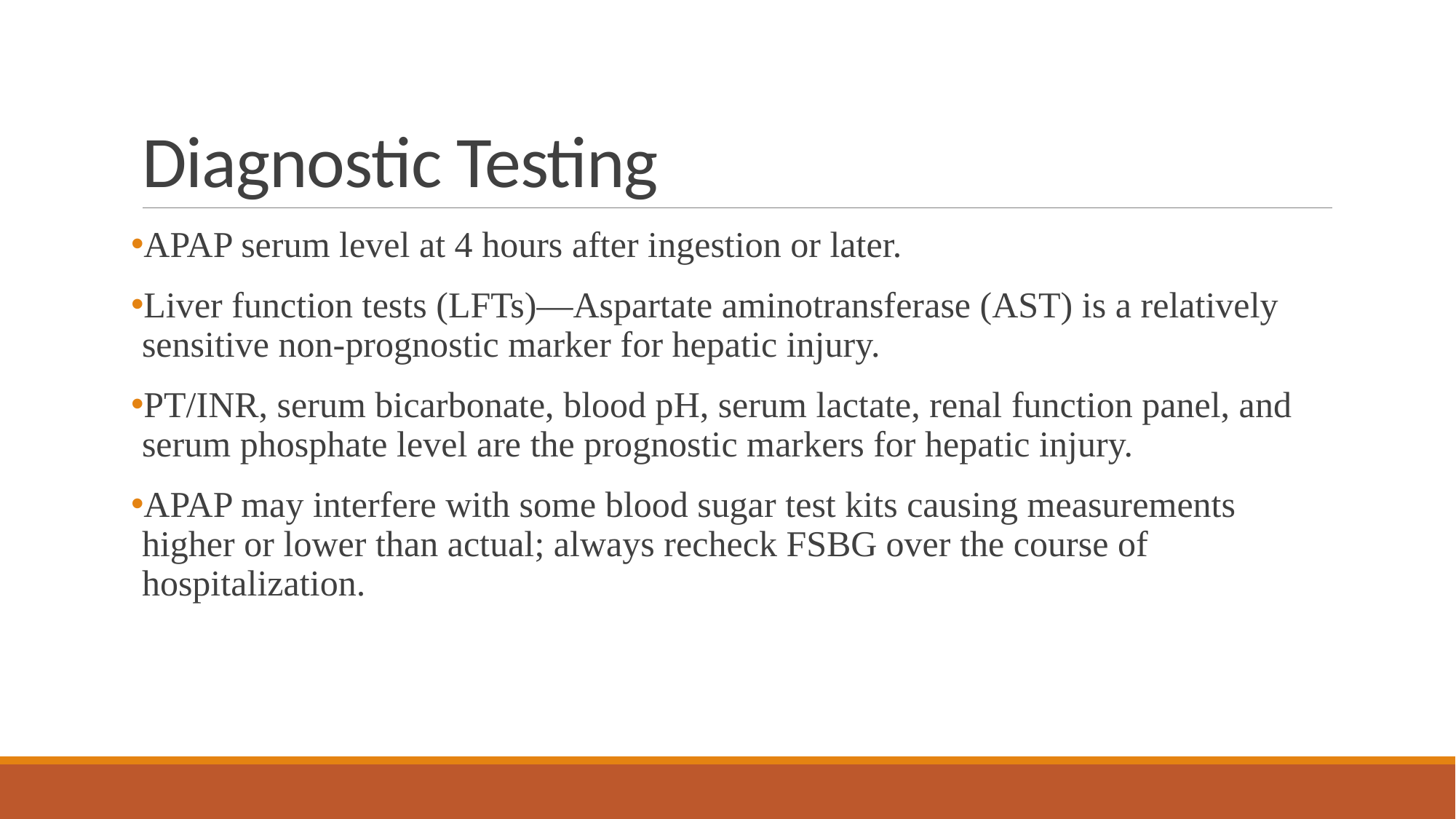

# Diagnostic Testing
APAP serum level at 4 hours after ingestion or later.
Liver function tests (LFTs)—Aspartate aminotransferase (AST) is a relatively sensitive non-prognostic marker for hepatic injury.
PT/INR, serum bicarbonate, blood pH, serum lactate, renal function panel, and serum phosphate level are the prognostic markers for hepatic injury.
APAP may interfere with some blood sugar test kits causing measurements higher or lower than actual; always recheck FSBG over the course of hospitalization.